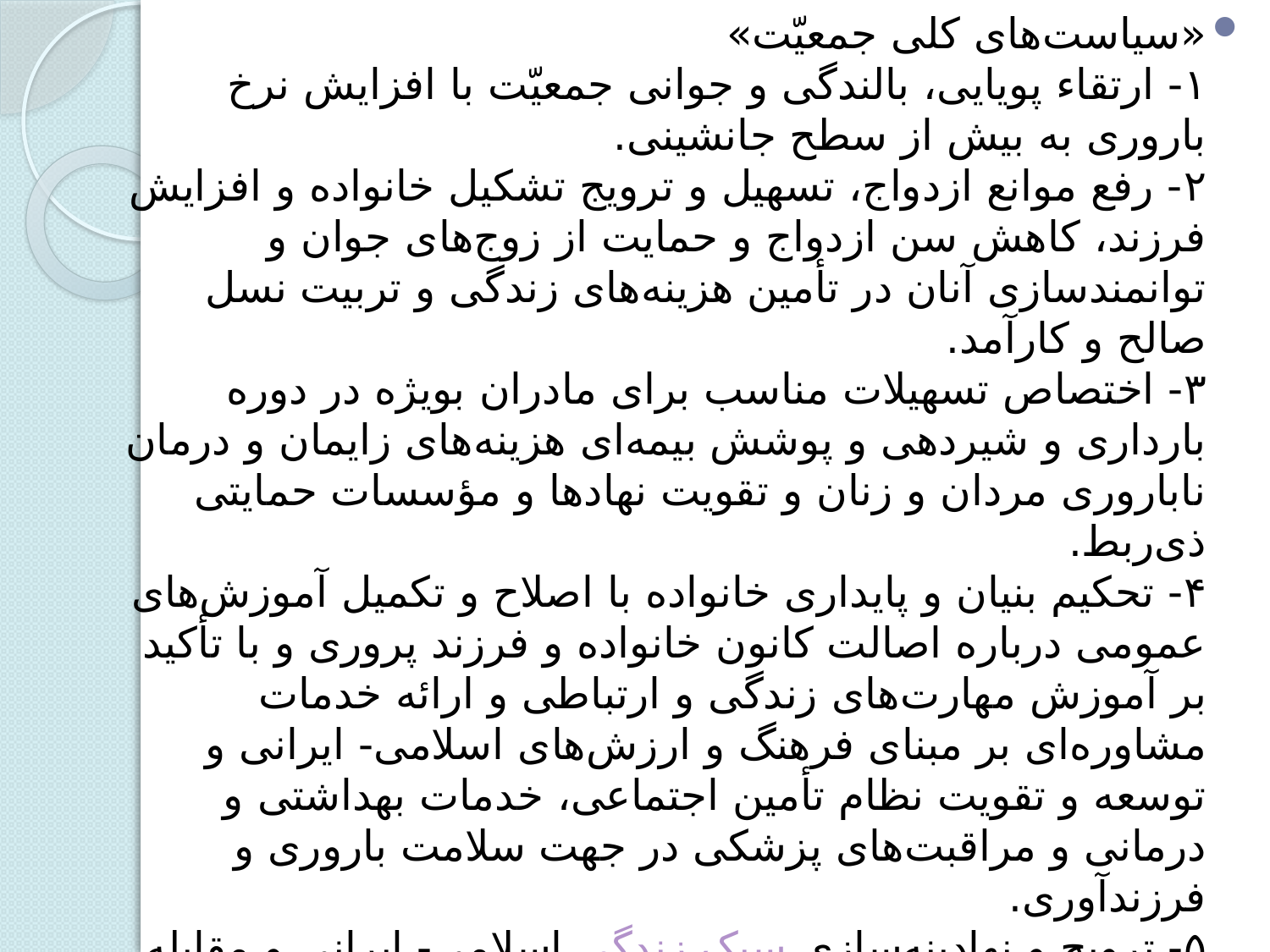

«سیاست‌های کلی جمعیّت»
۱- ارتقاء پویایی، بالندگی و جوانی جمعیّت با افزایش نرخ باروری به بیش از سطح جانشینی.
۲- رفع موانع ازدواج، تسهیل و ترویج تشکیل خانواده و افزایش فرزند، کاهش سن ازدواج و حمایت از زوج‌های جوان و توانمندسازی آنان در تأمین هزینه‌های زندگی و تربیت نسل صالح و کارآمد.
۳- اختصاص تسهیلات مناسب برای مادران بویژه در دوره بارداری و شیردهی و پوشش بیمه‌ای هزینه‌های زایمان و درمان ناباروری مردان و زنان و تقویت نهادها و مؤسسات حمایتی ذی‌ربط.
۴- تحکیم بنیان و پایداری خانواده با اصلاح و تکمیل آموزش‌های عمومی درباره اصالت کانون خانواده و فرزند پروری و با تأکید بر آموزش‌ مهارت‌های زندگی و ارتباطی و ارائه خدمات مشاوره‌ای بر مبنای فرهنگ و ارزش‌های اسلامی- ایرانی و توسعه و تقویت نظام تأمین اجتماعی، خدمات بهداشتی و درمانی و مراقبت‌های پزشکی در جهت سلامت باروری و فرزندآوری.
۵- ترویج و نهادینه‌سازی سبک زندگی اسلامی- ایرانی و مقابله با ابعاد نامطلوب سبک زندگی غربی.
۶- ارتقاء امید به زندگی، تأمین سلامت و تغذیه سالم جمعیّت و پیشگیری از آسیب‌های اجتماعی، بویژه اعتیاد، سوانح، آلودگی‌های زیست محیطی و بیماری‌ها.